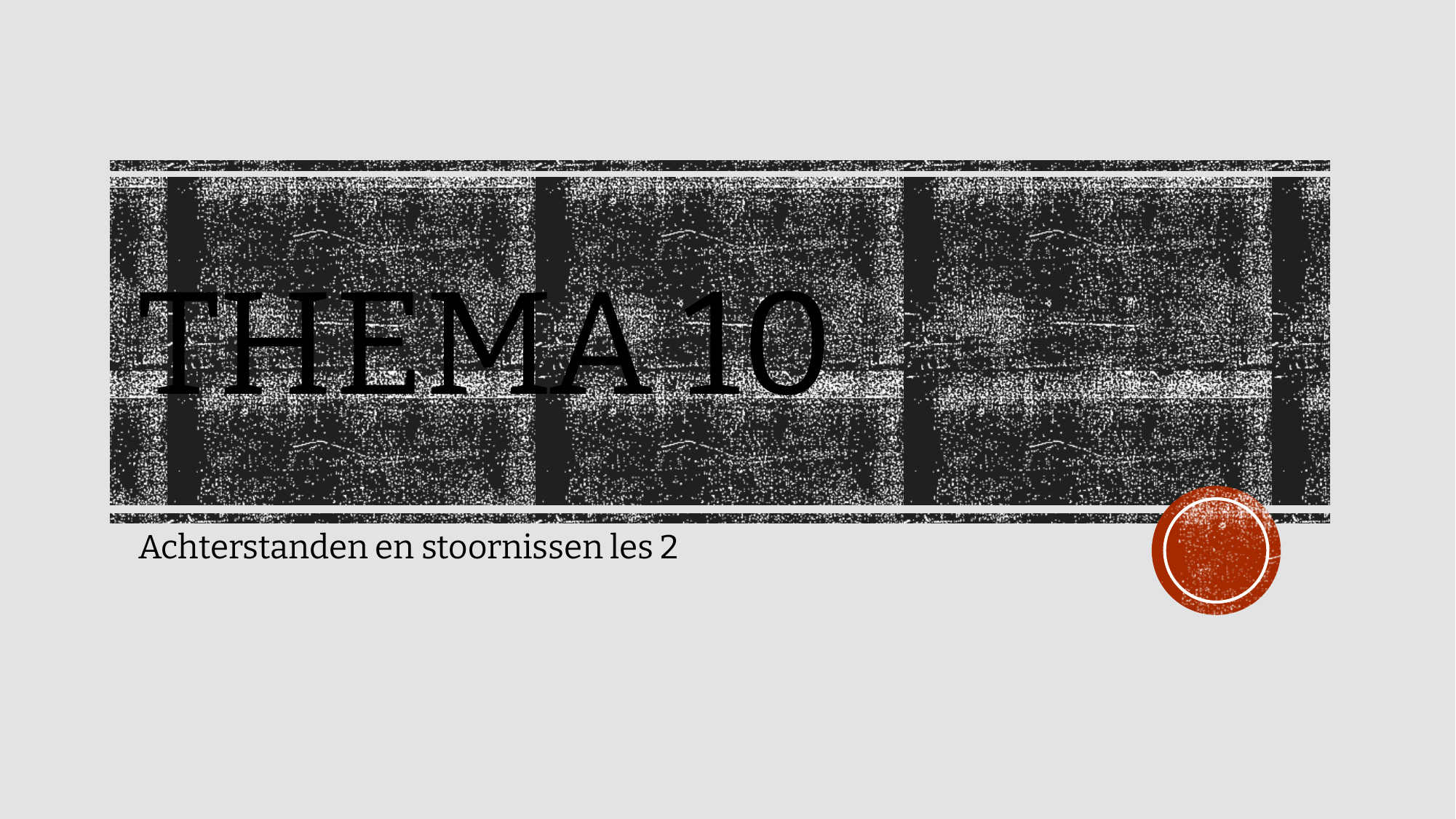

# Thema 10
Achterstanden en stoornissen les 2